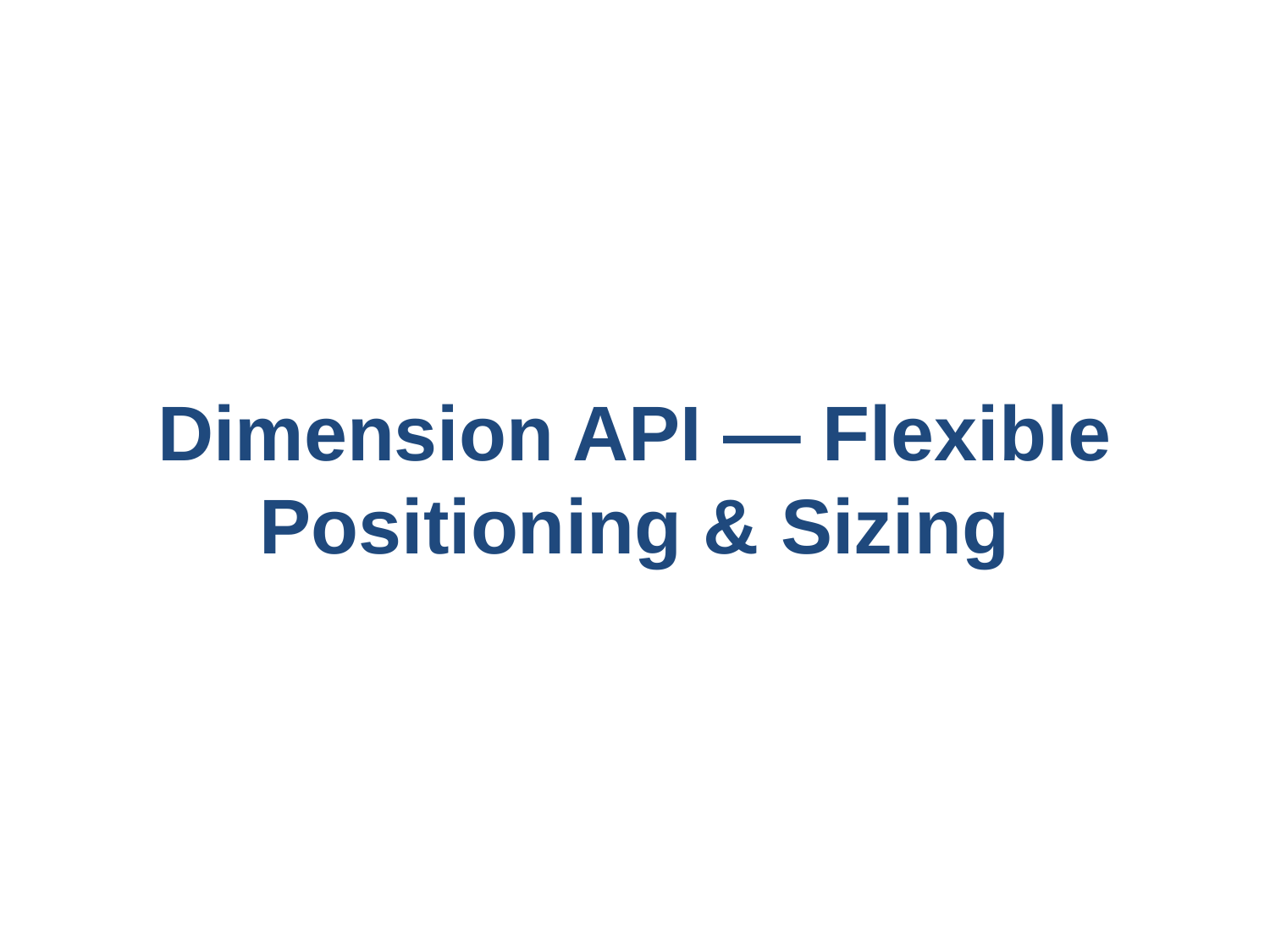

Dimension API — Flexible Positioning & Sizing